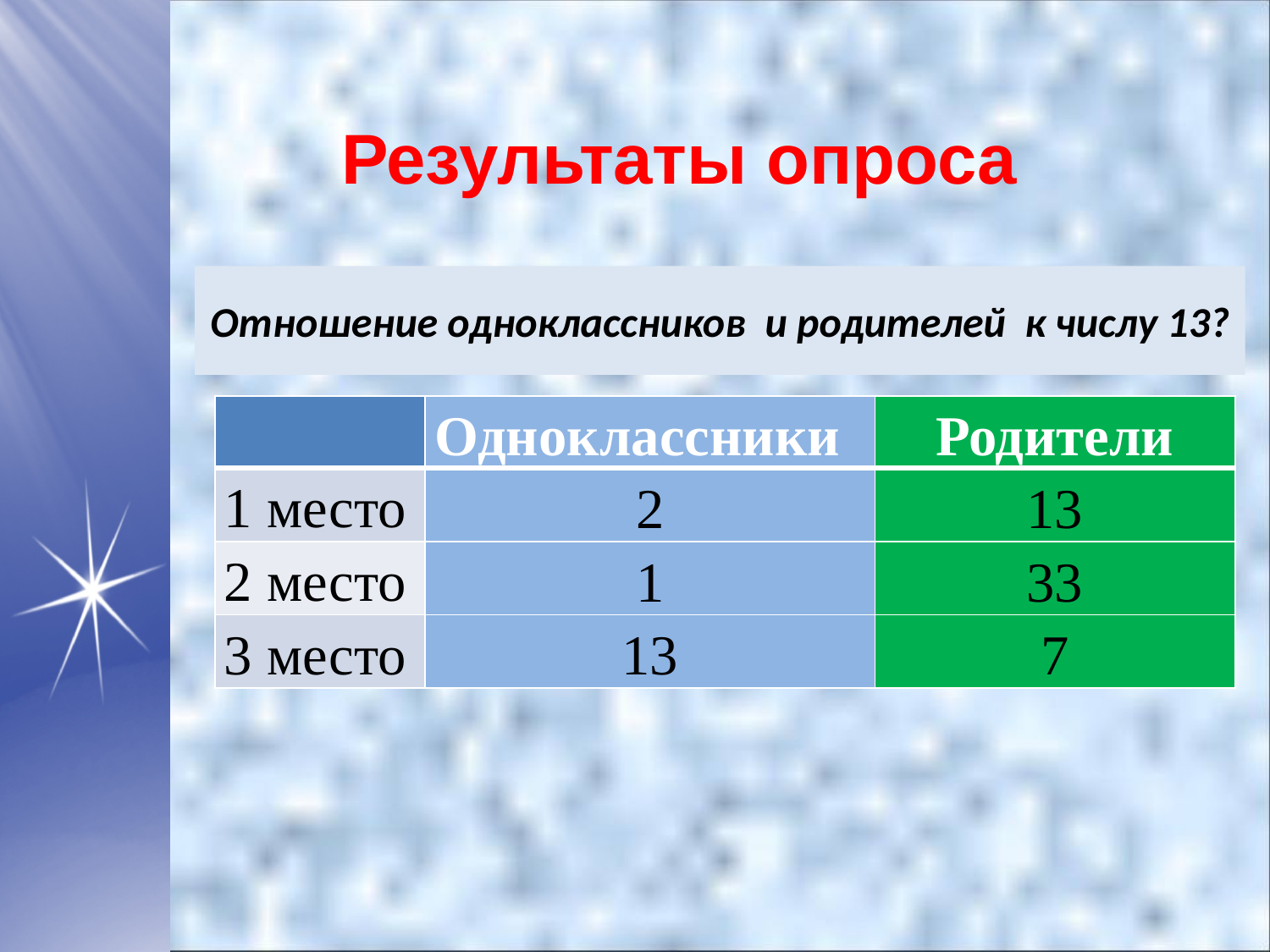

Результаты опроса
# Отношение одноклассников  и родителей  к числу 13?
|  | Одноклассники | Родители |
| --- | --- | --- |
| 1 место | 2 | 13 |
| 2 место | 1 | 33 |
| 3 место | 13 | 7 |